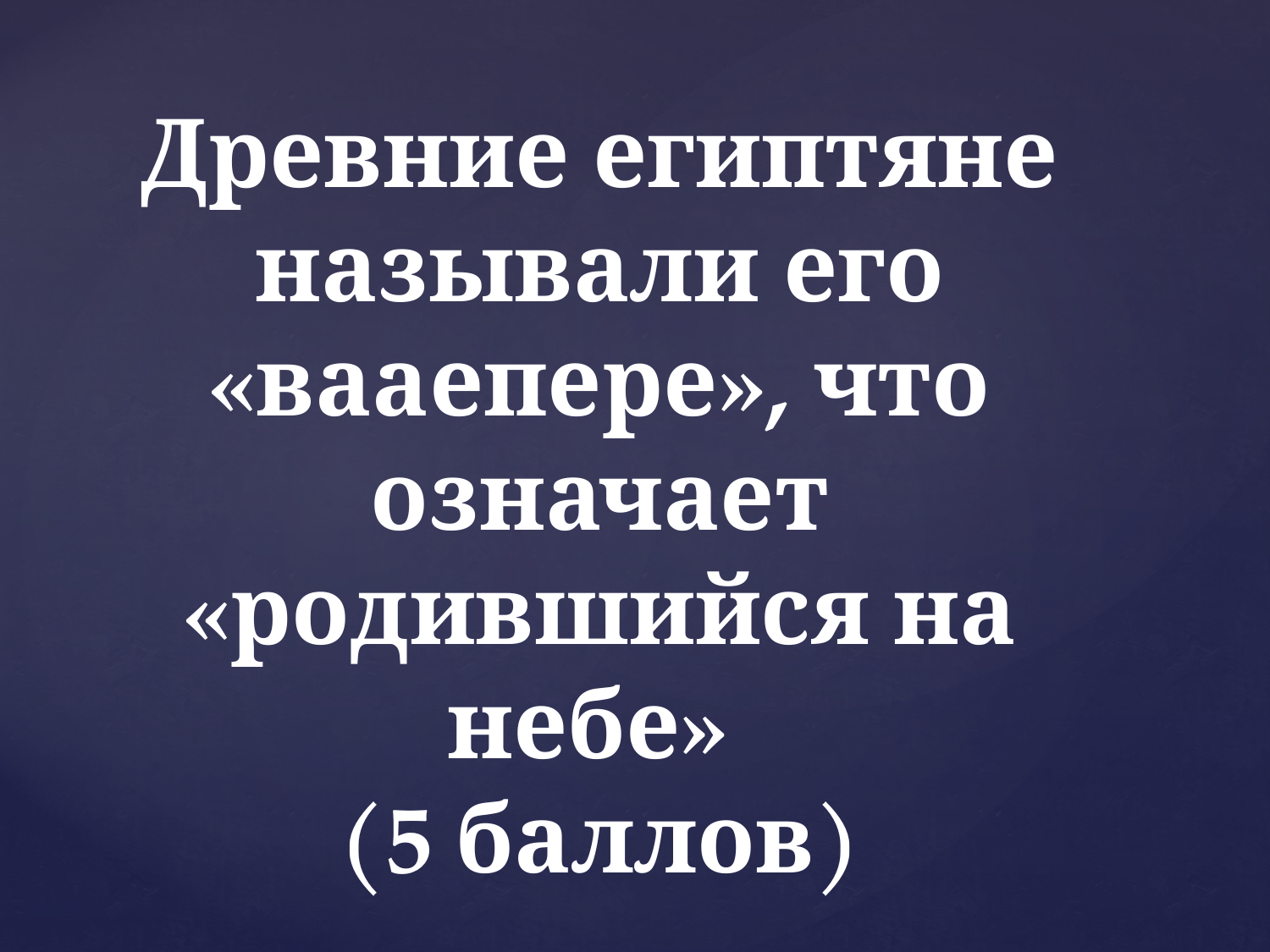

Древние египтяне называли его «вааепере», что означает «родившийся на небе»
(5 баллов)